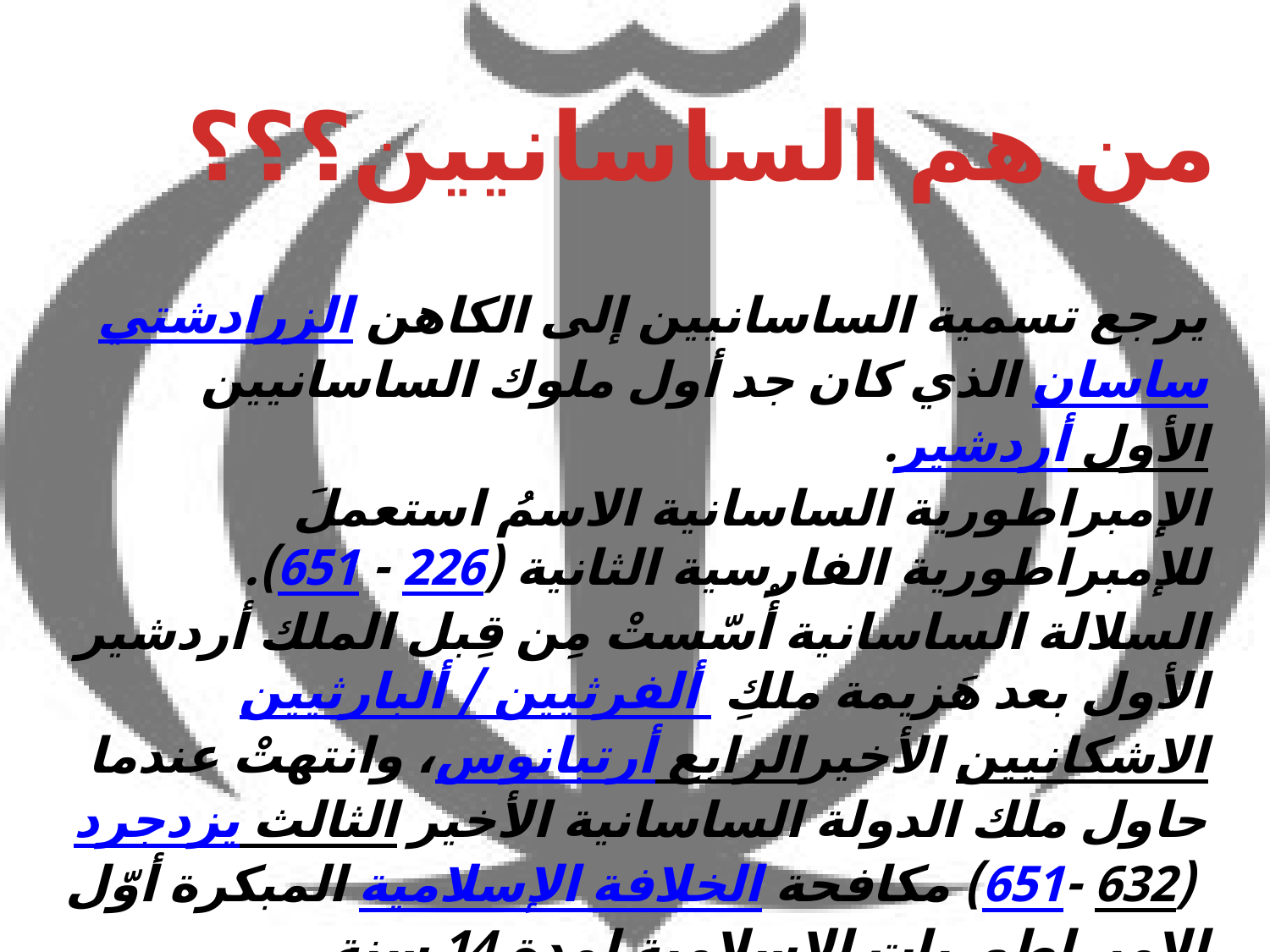

من هم الساسانيين؟؟؟
يرجع تسمية الساسانيين إلى الكاهن الزرادشتي ساسان الذي كان جد أول ملوك الساسانيين أردشير الأول.
الإمبراطورية الساسانية الاسمُ استعملَ للإمبراطورية الفارسية الثانية (226 - 651).
السلالة الساسانية أُسّستْ مِن قِبل الملك أردشير الأول بعد هَزيمة ملكِ ألبارثيين / ألفرثيين الاشكانيين الأخيرأرتبانوس الرابع، وانتهتْ عندما حاول ملك الدولة الساسانية الأخير يزدجرد الثالث (632 -651) مكافحة الخلافة الإسلامية المبكرة أوّل الإمبراطوريات الإسلامية لمدة 14 سنة.